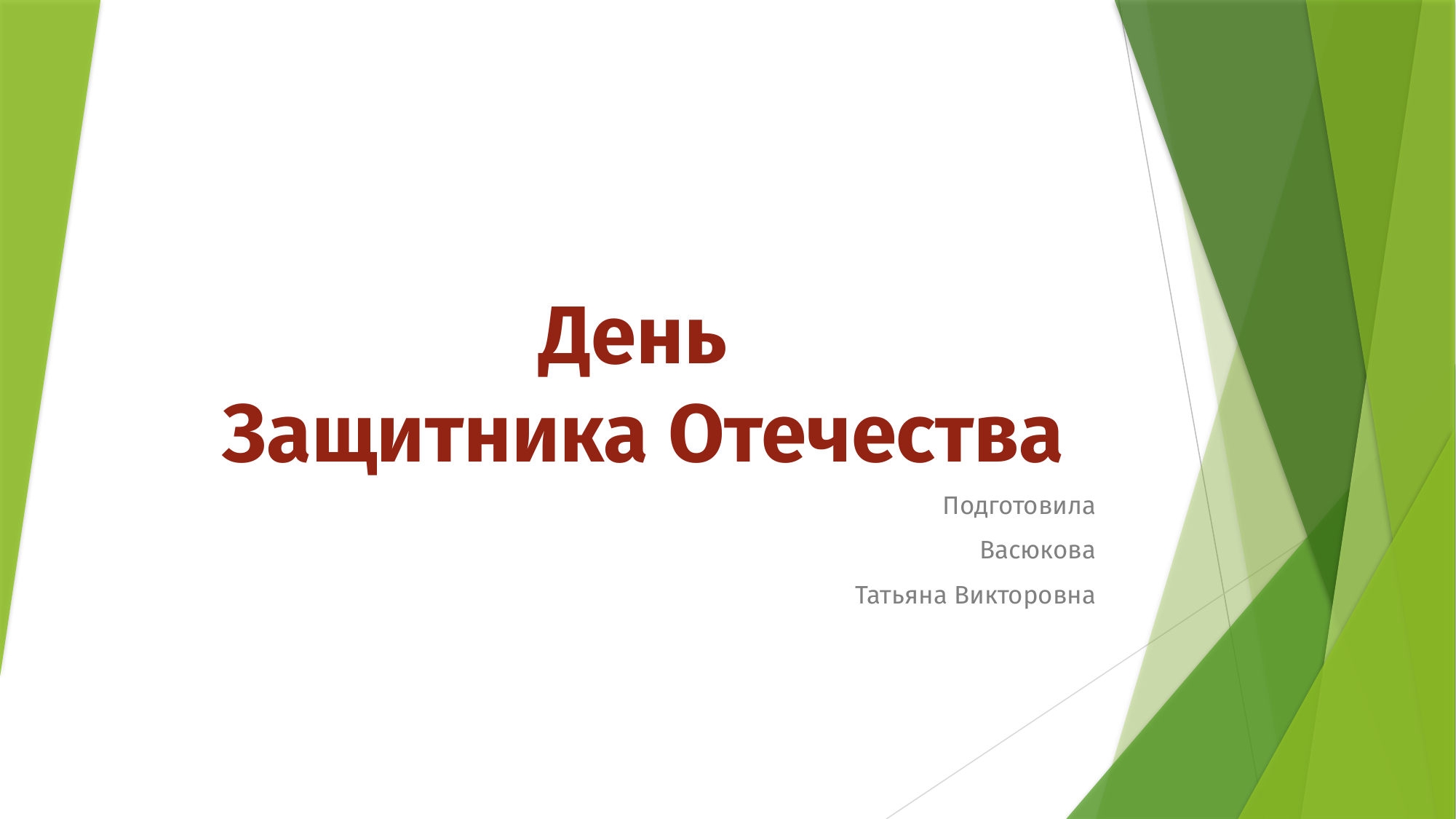

# День Защитника Отечества
Подготовила
Васюкова
Татьяна Викторовна